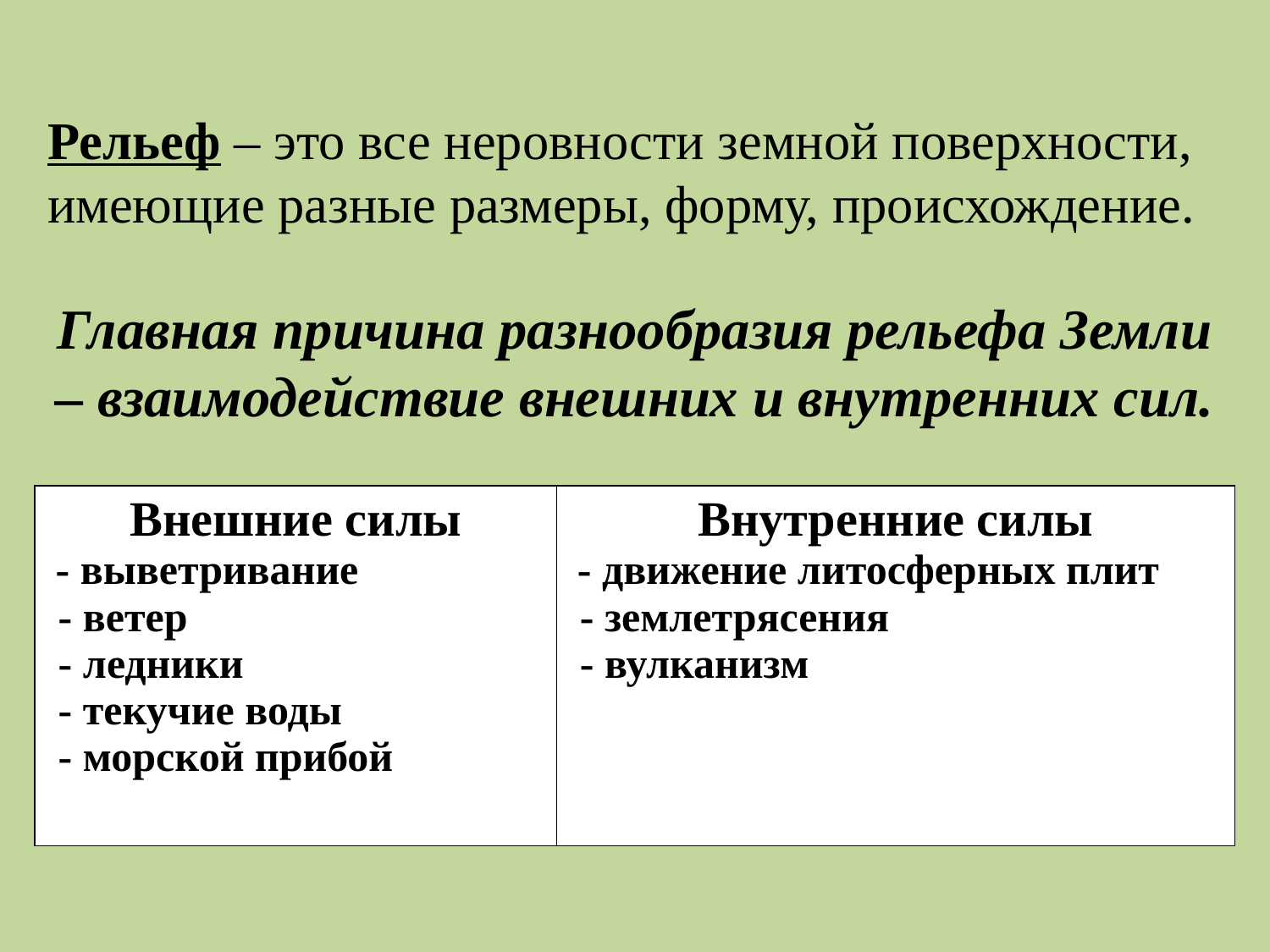

# Рельеф – это все неровности земной поверхности, имеющие разные размеры, форму, происхождение.
Главная причина разнообразия рельефа Земли – взаимодействие внешних и внутренних сил.

| Внешние силы - выветривание - ветер - ледники - текучие воды - морской прибой | Внутренние силы - движение литосферных плит - землетрясения - вулканизм |
| --- | --- |